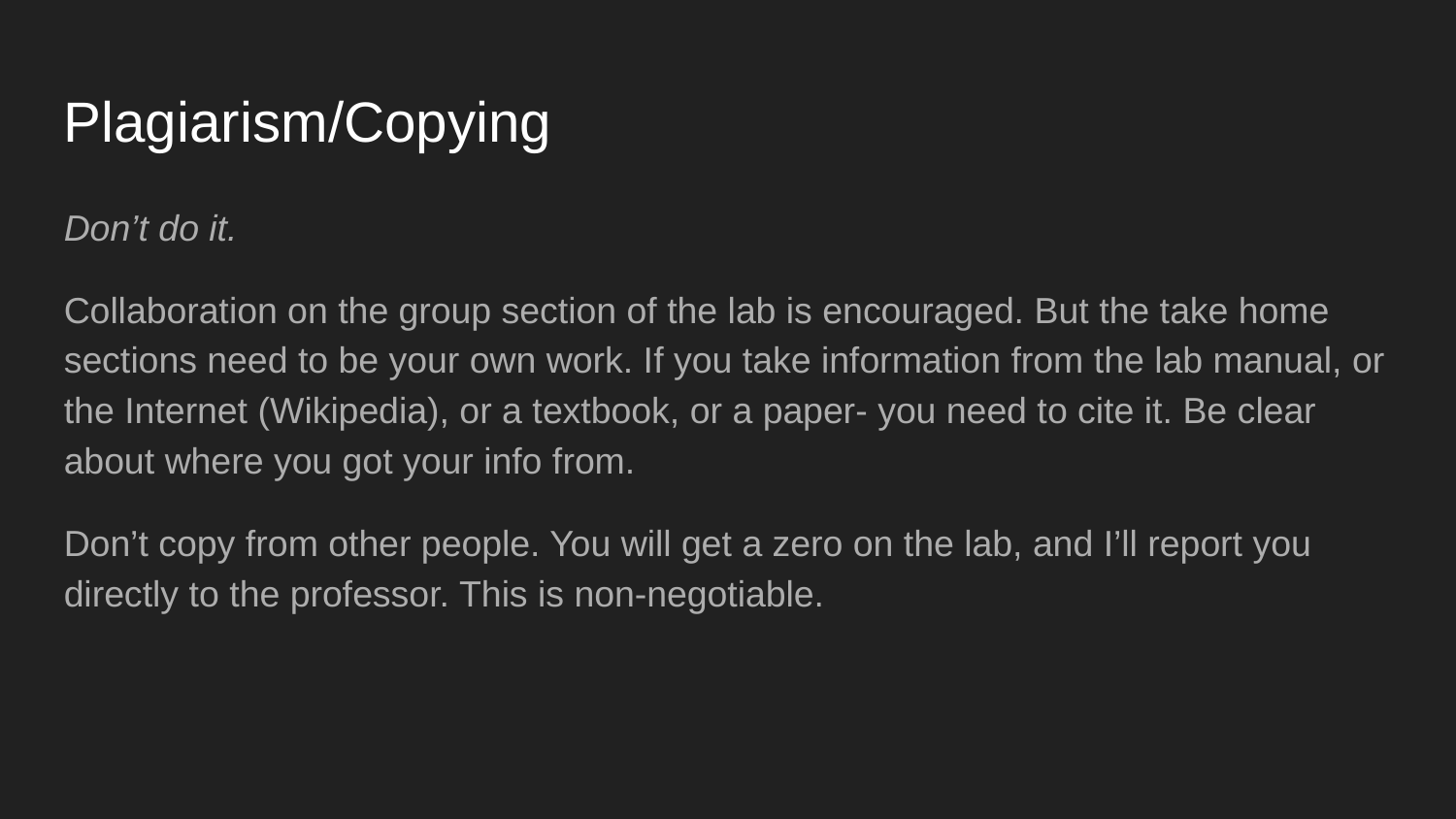

Plagiarism/Copying
Don’t do it.
Collaboration on the group section of the lab is encouraged. But the take home sections need to be your own work. If you take information from the lab manual, or the Internet (Wikipedia), or a textbook, or a paper- you need to cite it. Be clear about where you got your info from.
Don’t copy from other people. You will get a zero on the lab, and I’ll report you directly to the professor. This is non-negotiable.